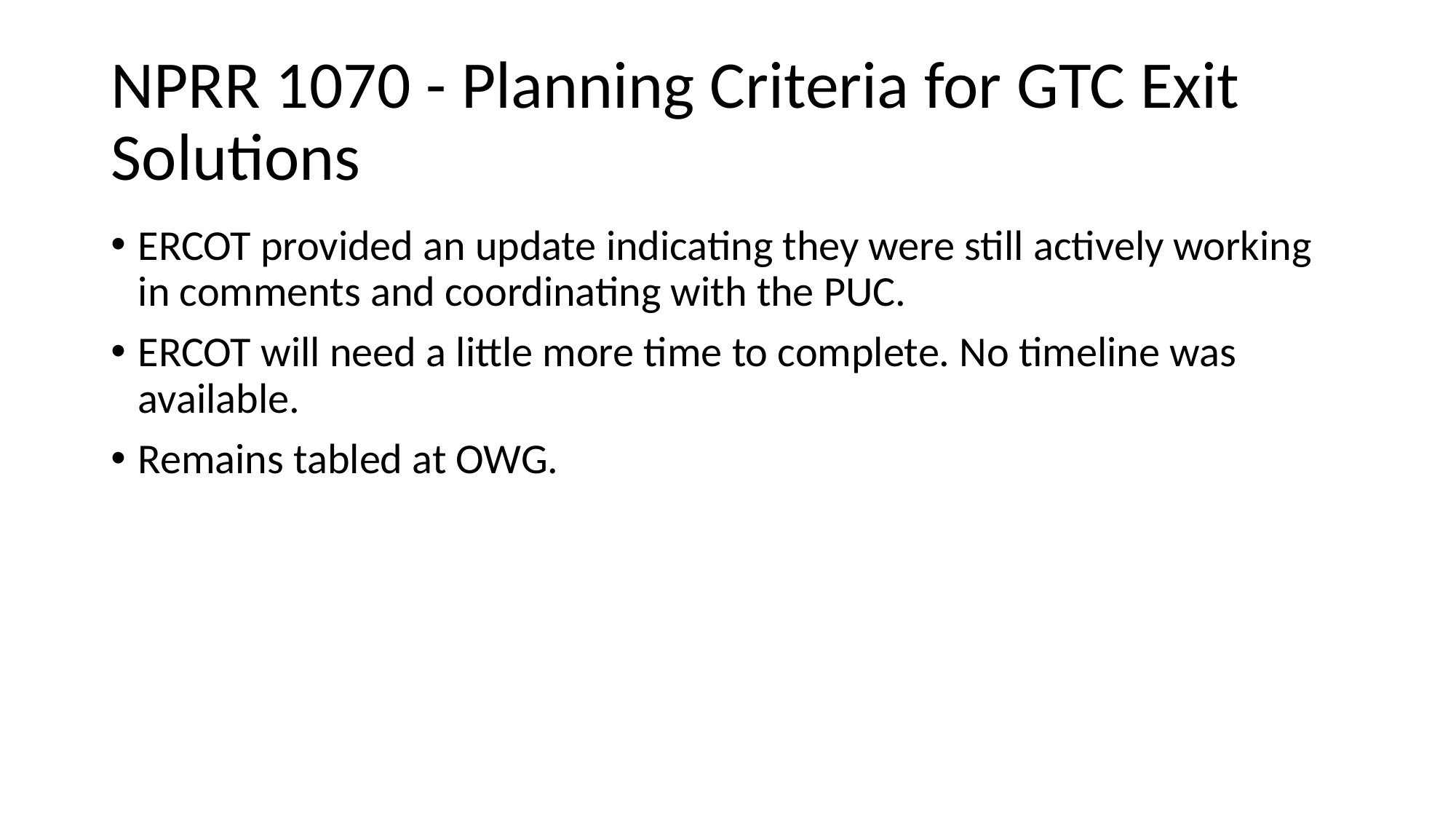

# NPRR 1070 - Planning Criteria for GTC Exit Solutions
ERCOT provided an update indicating they were still actively working in comments and coordinating with the PUC.
ERCOT will need a little more time to complete. No timeline was available.
Remains tabled at OWG.